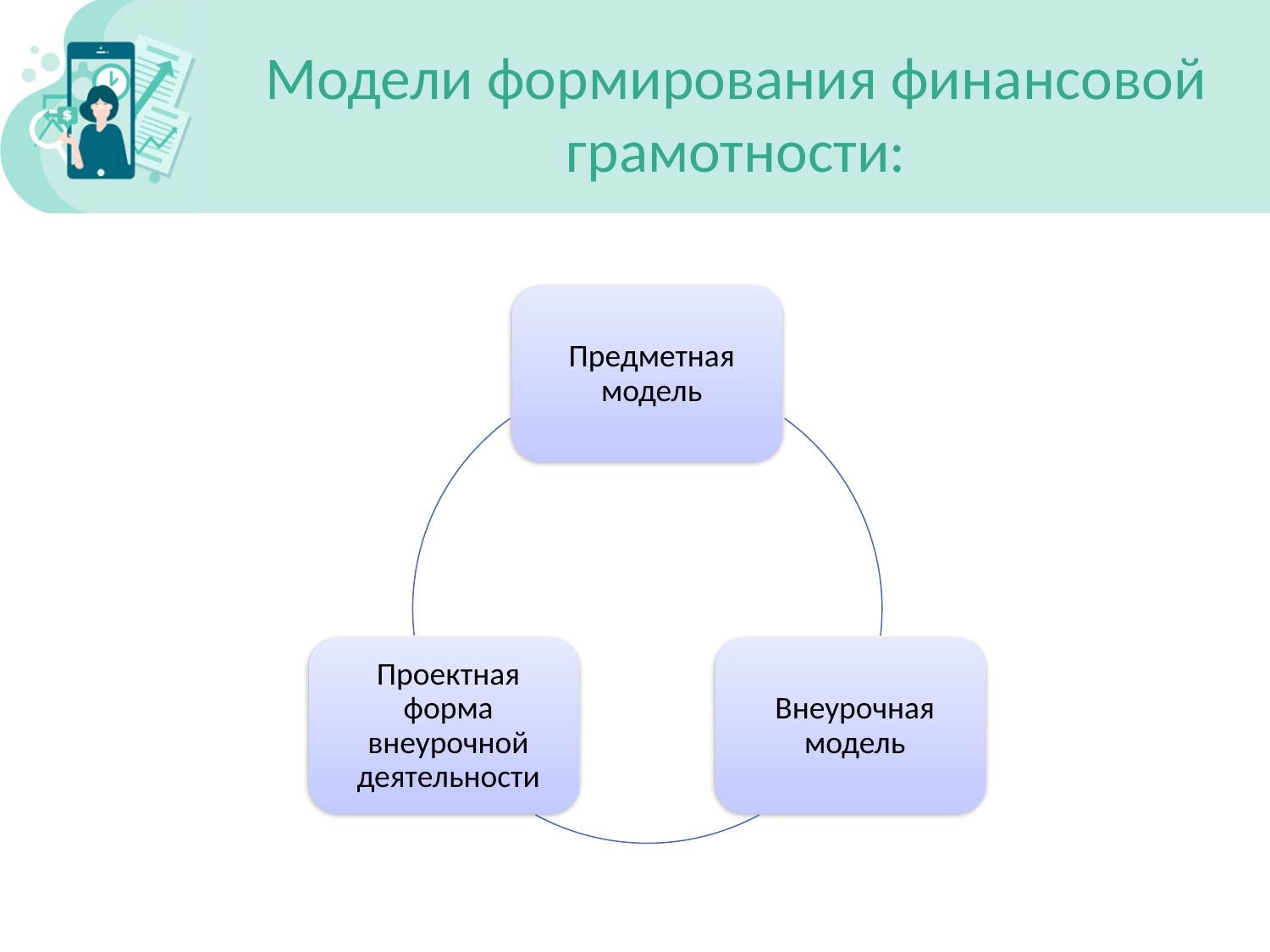

# Модели формирования финансовой грамотности:

Предметная модель
Внеурочная модель
Проектная форма внеурочной деятельности